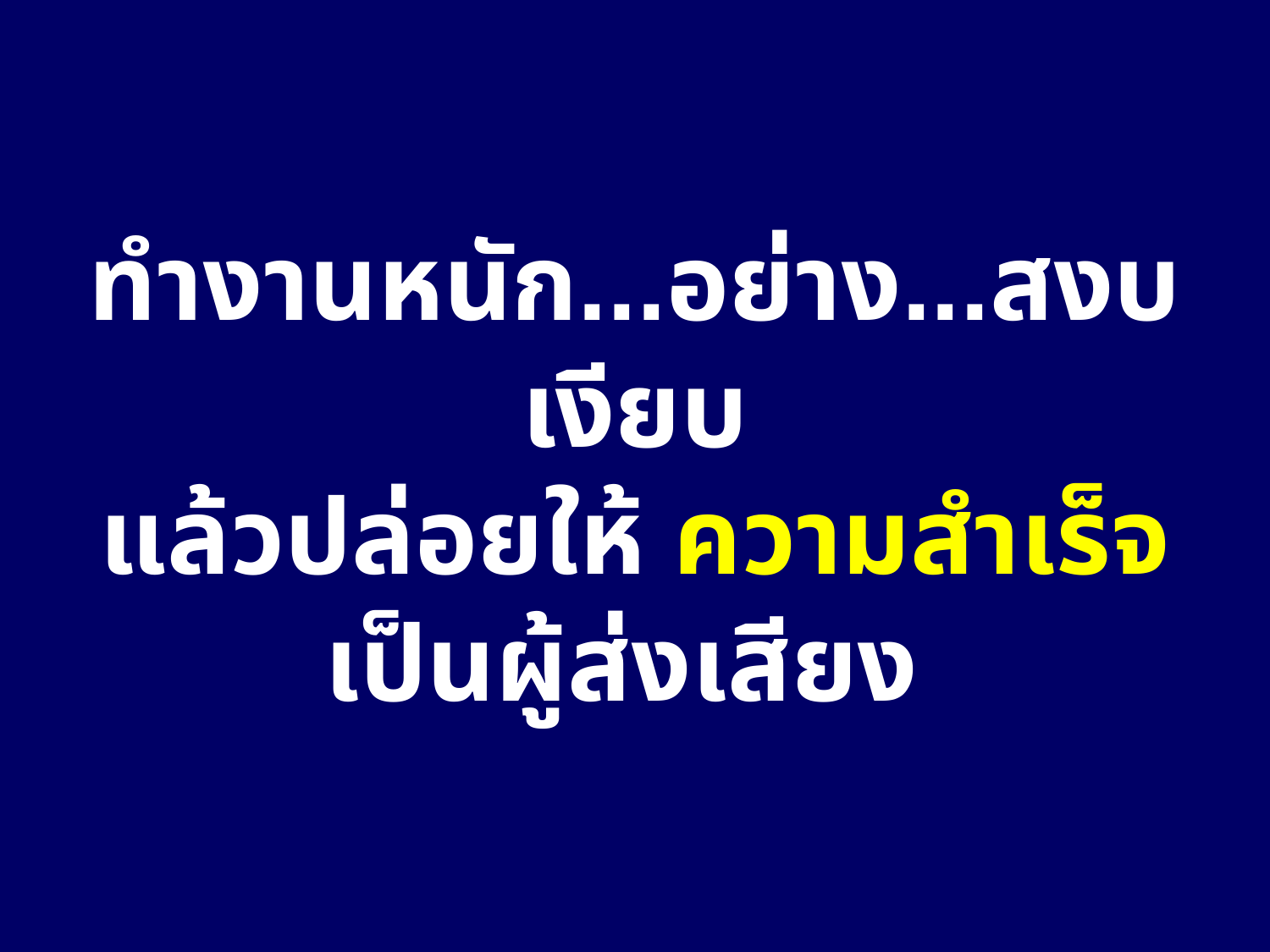

ทำงานหนัก...อย่าง...สงบเงียบ
แล้วปล่อยให้ ความสำเร็จ
เป็นผู้ส่งเสียง